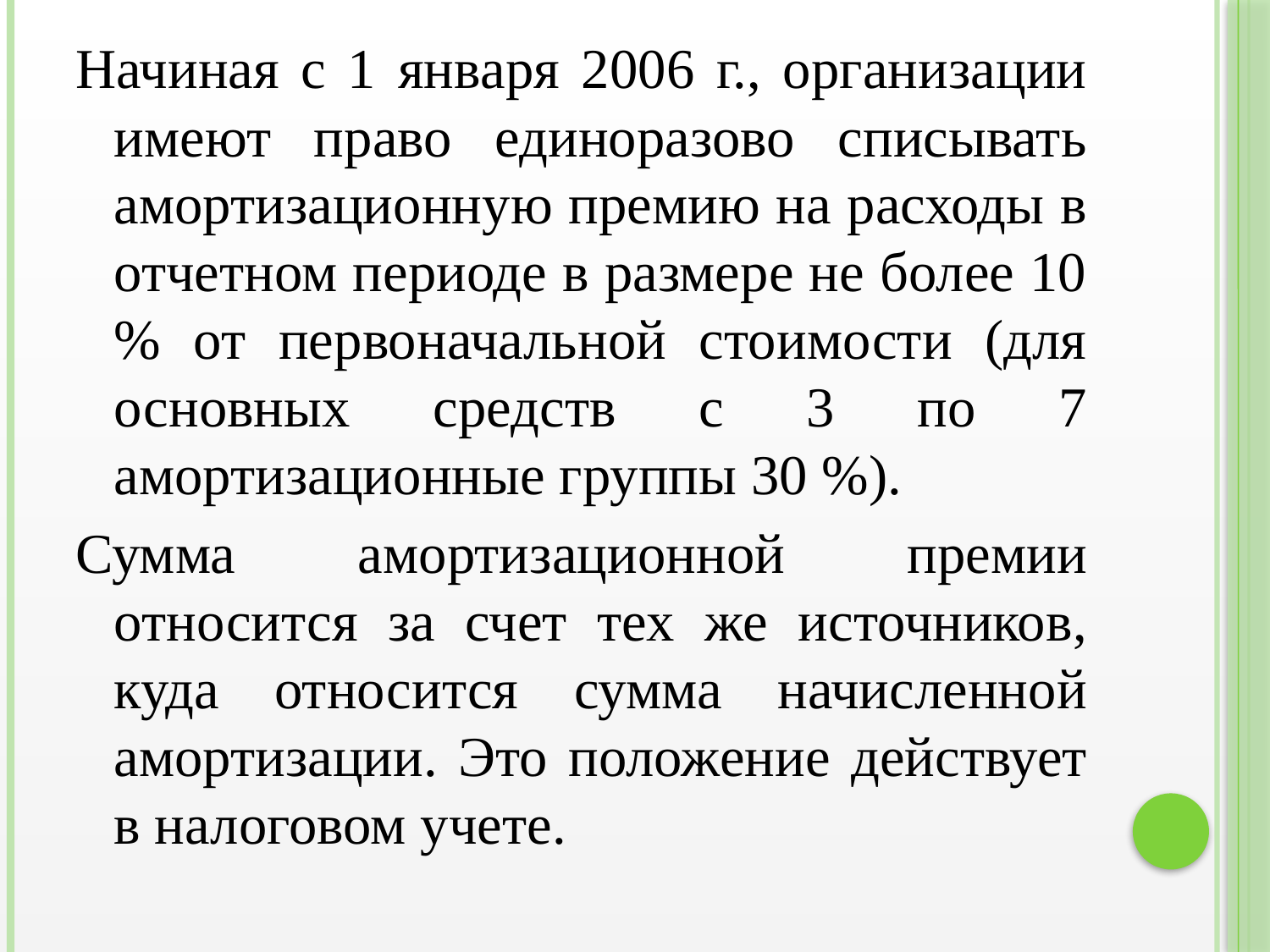

Начиная с 1 января 2006 г., организации имеют право единоразово списывать амортизационную премию на расходы в отчетном периоде в размере не более 10 % от первоначальной стоимости (для основных средств с 3 по 7 амортизационные группы 30 %).
Сумма амортизационной премии относится за счет тех же источников, куда относится сумма начисленной амортизации. Это положение действует в налоговом учете.